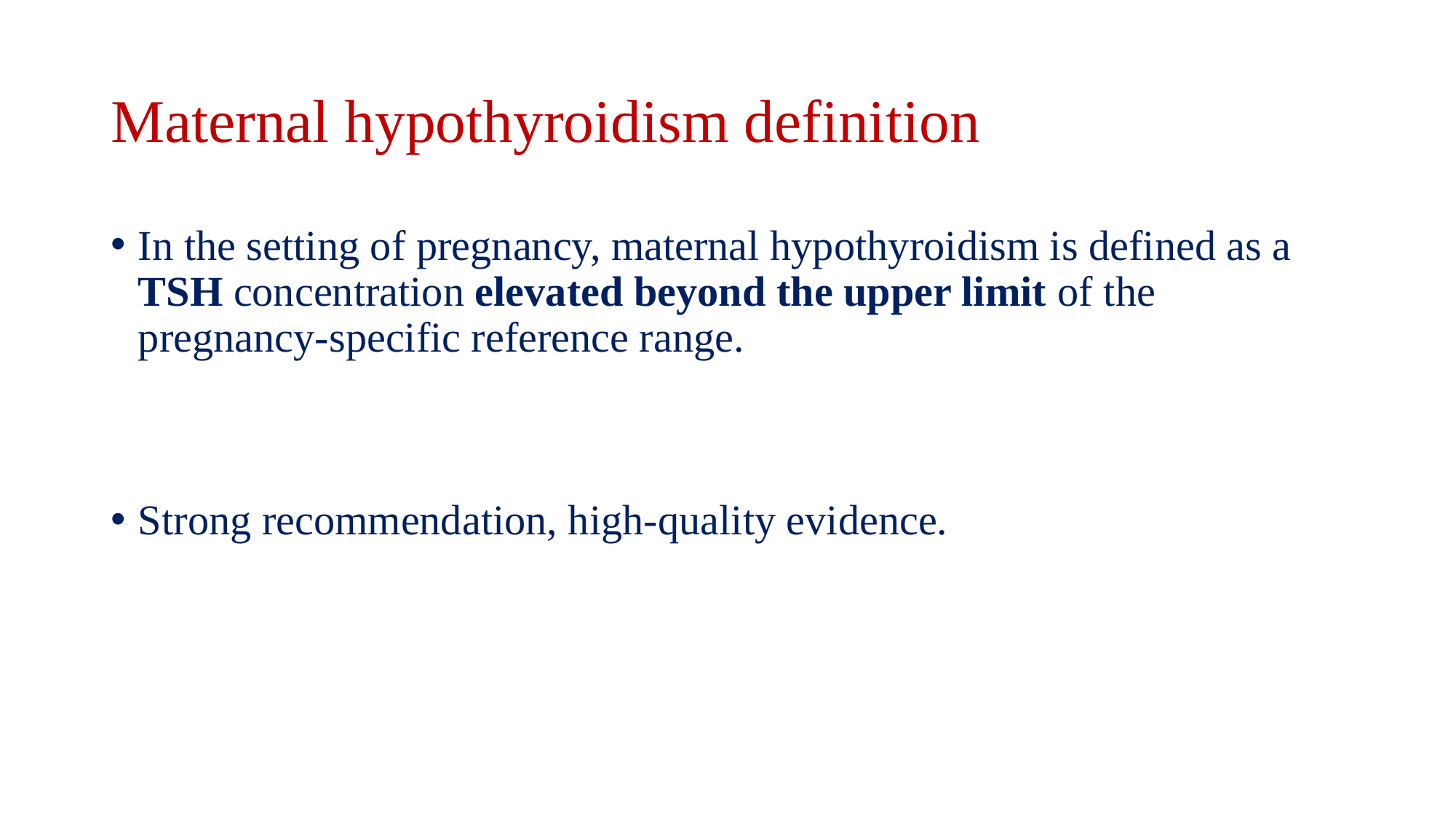

# Maternal hypothyroidism definition
In the setting of pregnancy, maternal hypothyroidism is defined as a TSH concentration elevated beyond the upper limit of the pregnancy-specific reference range.

Strong recommendation, high-quality evidence.